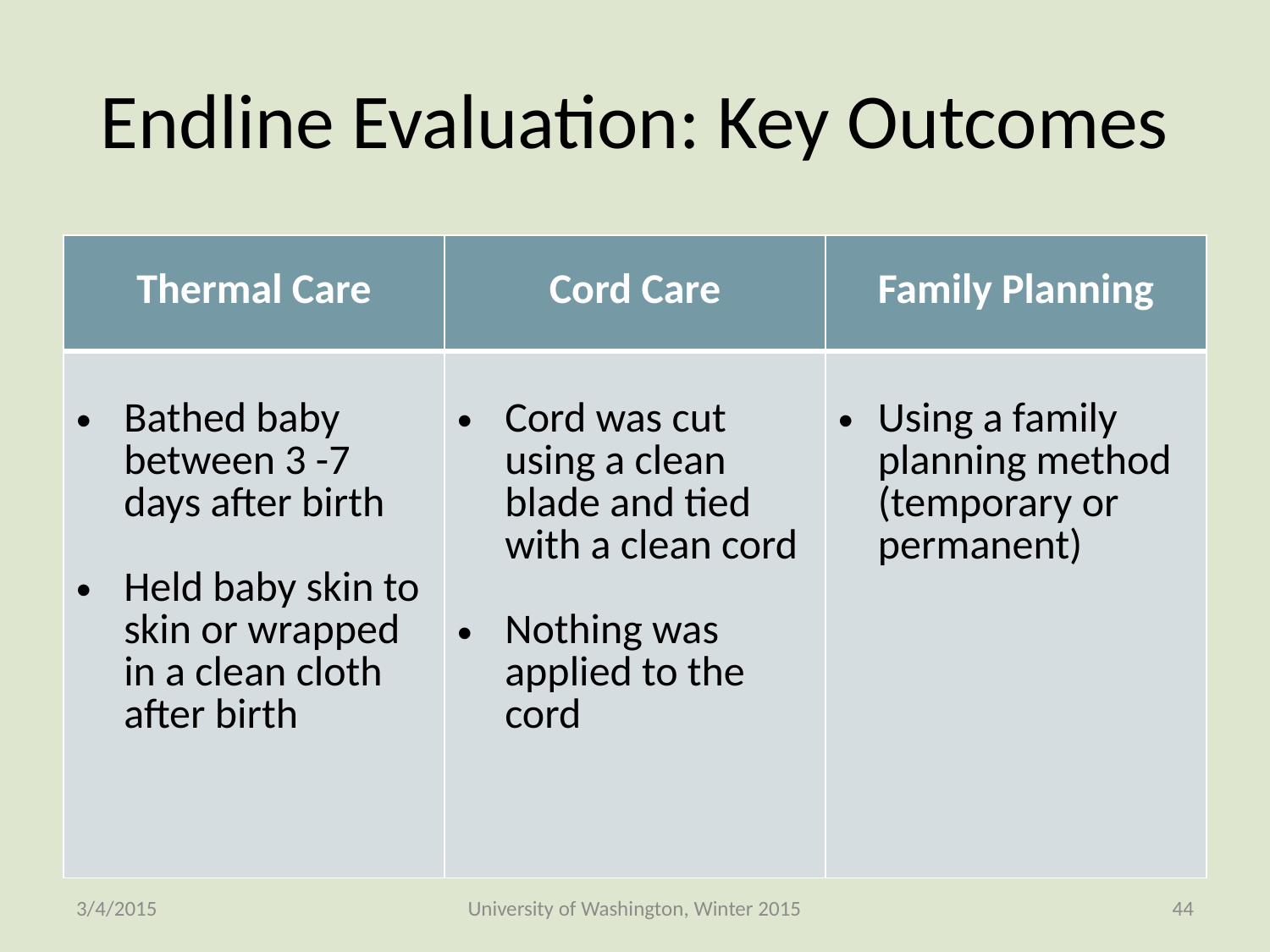

# Endline Evaluation: Key Outcomes
| Thermal Care | Cord Care | Family Planning |
| --- | --- | --- |
| Bathed baby between 3 -7 days after birth Held baby skin to skin or wrapped in a clean cloth after birth | Cord was cut using a clean blade and tied with a clean cord Nothing was applied to the cord | Using a family planning method (temporary or permanent) |
3/4/2015
University of Washington, Winter 2015
44